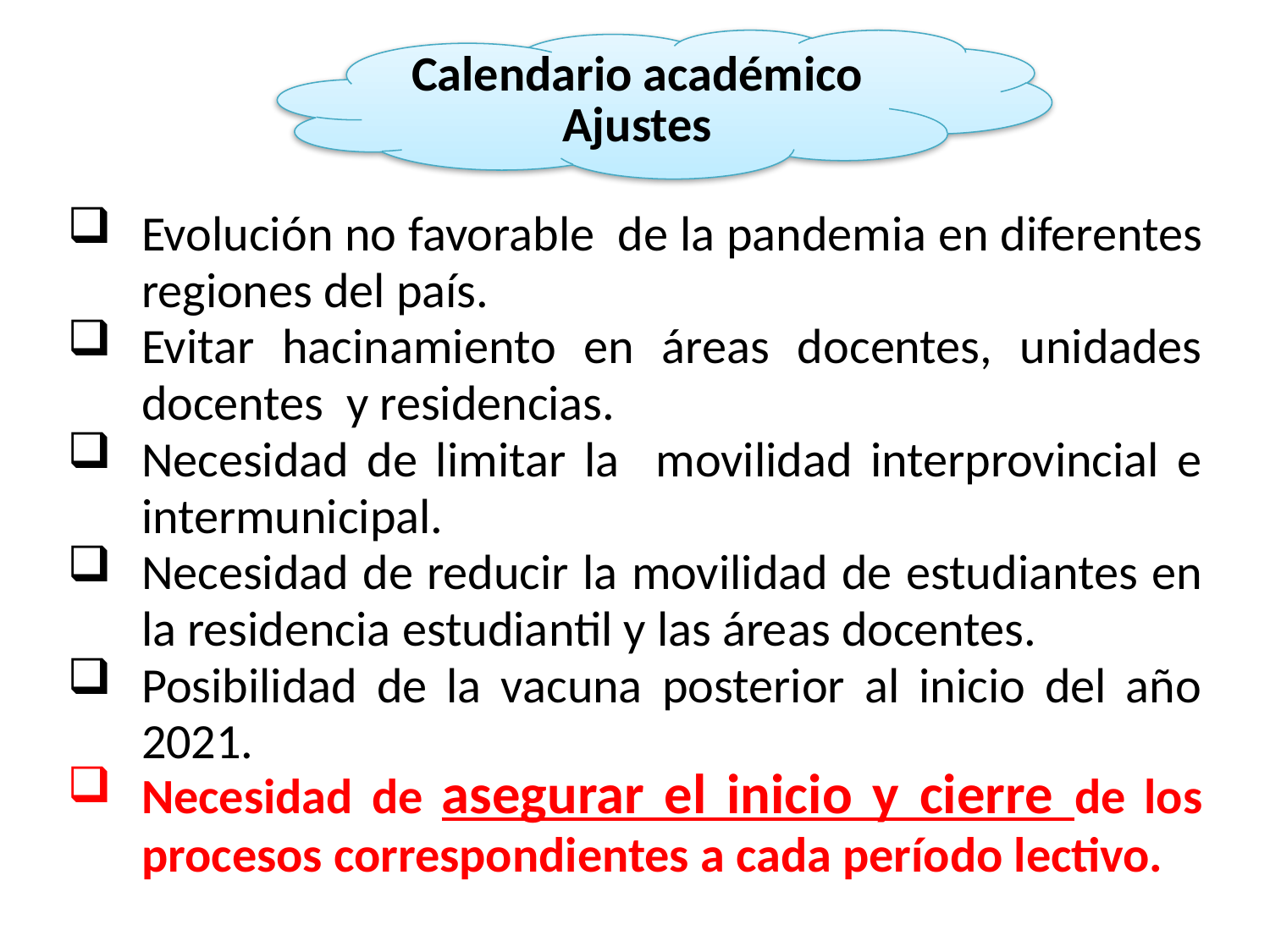

Calendario académico
Ajustes
Evolución no favorable  de la pandemia en diferentes regiones del país.
Evitar hacinamiento en áreas docentes, unidades docentes  y residencias.
Necesidad de limitar la  movilidad interprovincial e intermunicipal.
Necesidad de reducir la movilidad de estudiantes en la residencia estudiantil y las áreas docentes.
Posibilidad de la vacuna posterior al inicio del año 2021.
Necesidad de asegurar el inicio y cierre de los procesos correspondientes a cada período lectivo.